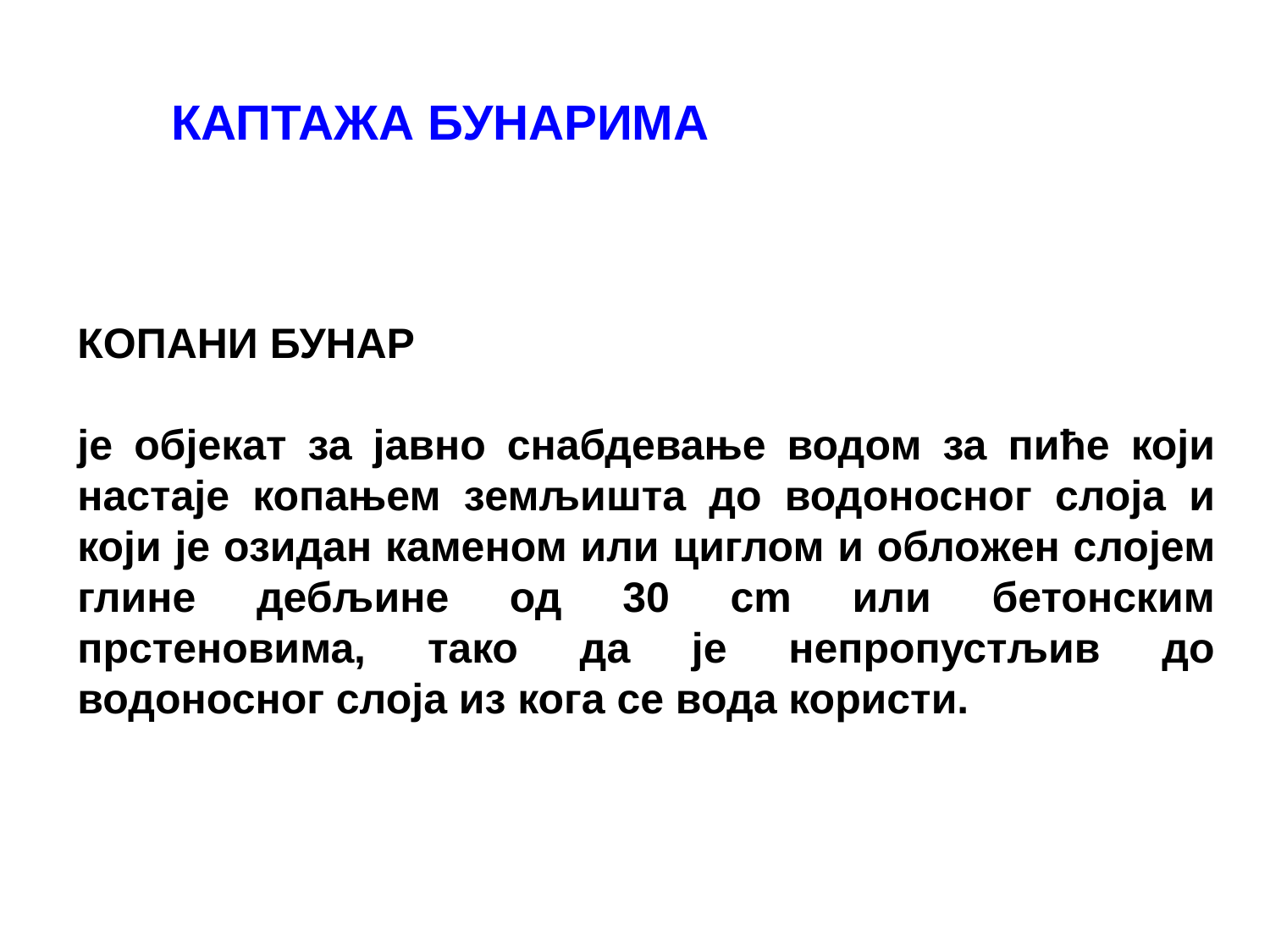

КАПТАЖА БУНАРИМА
КОПАНИ БУНАР

је објекат за јавно снабдевање водом за пиће који настаје копањем земљишта до водоносног слоја и који је озидан каменом или циглом и обложен слојем глине дебљине од 30 cm или бетонским прстеновима, тако да је непропустљив до водоносног слоја из кога се вода користи.